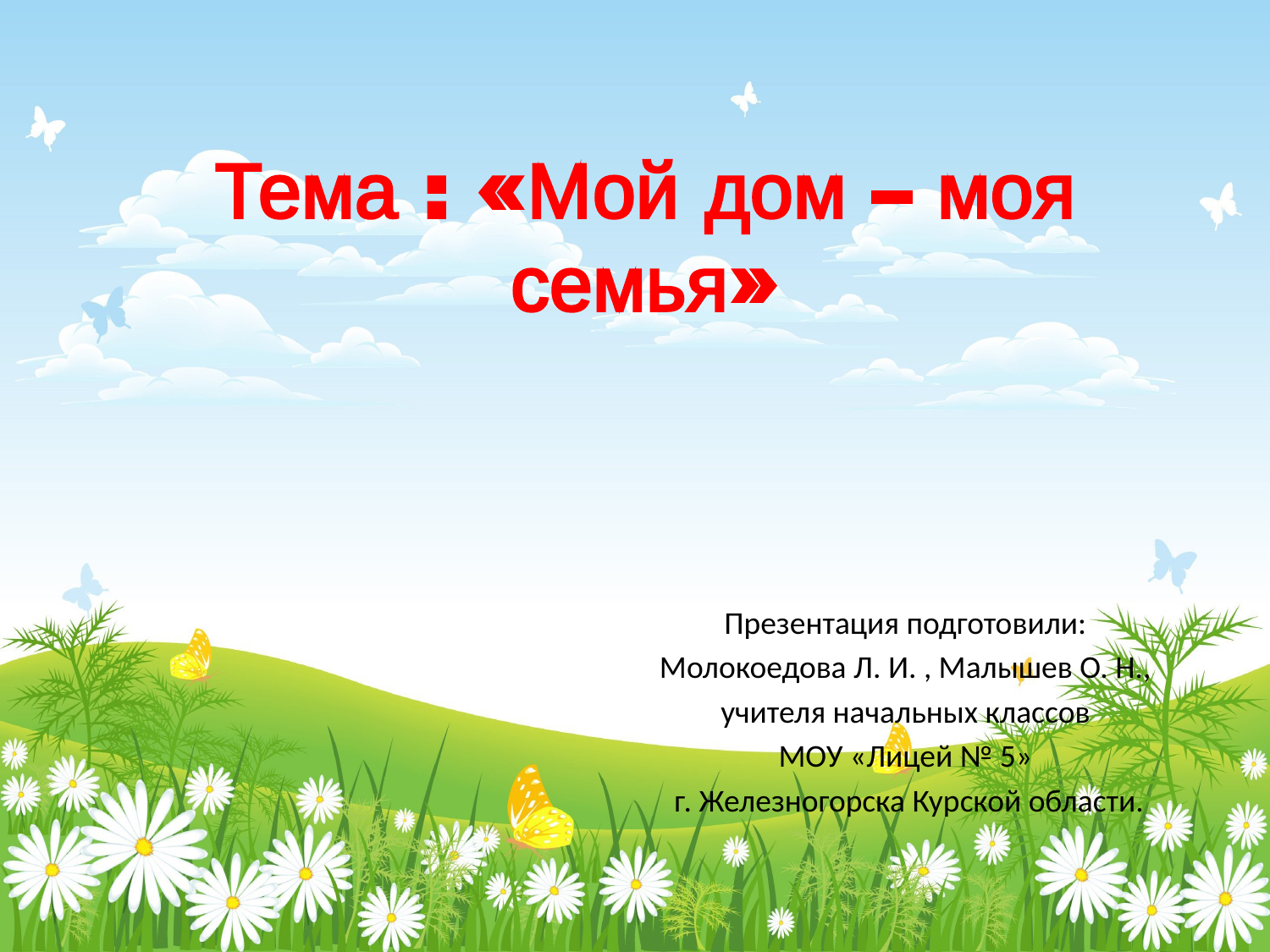

# Тема : «Мой дом – моя семья»
Презентация подготовили:
Молокоедова Л. И. , Малышев О. Н.,
учителя начальных классов
МОУ «Лицей № 5»
г. Железногорска Курской области.